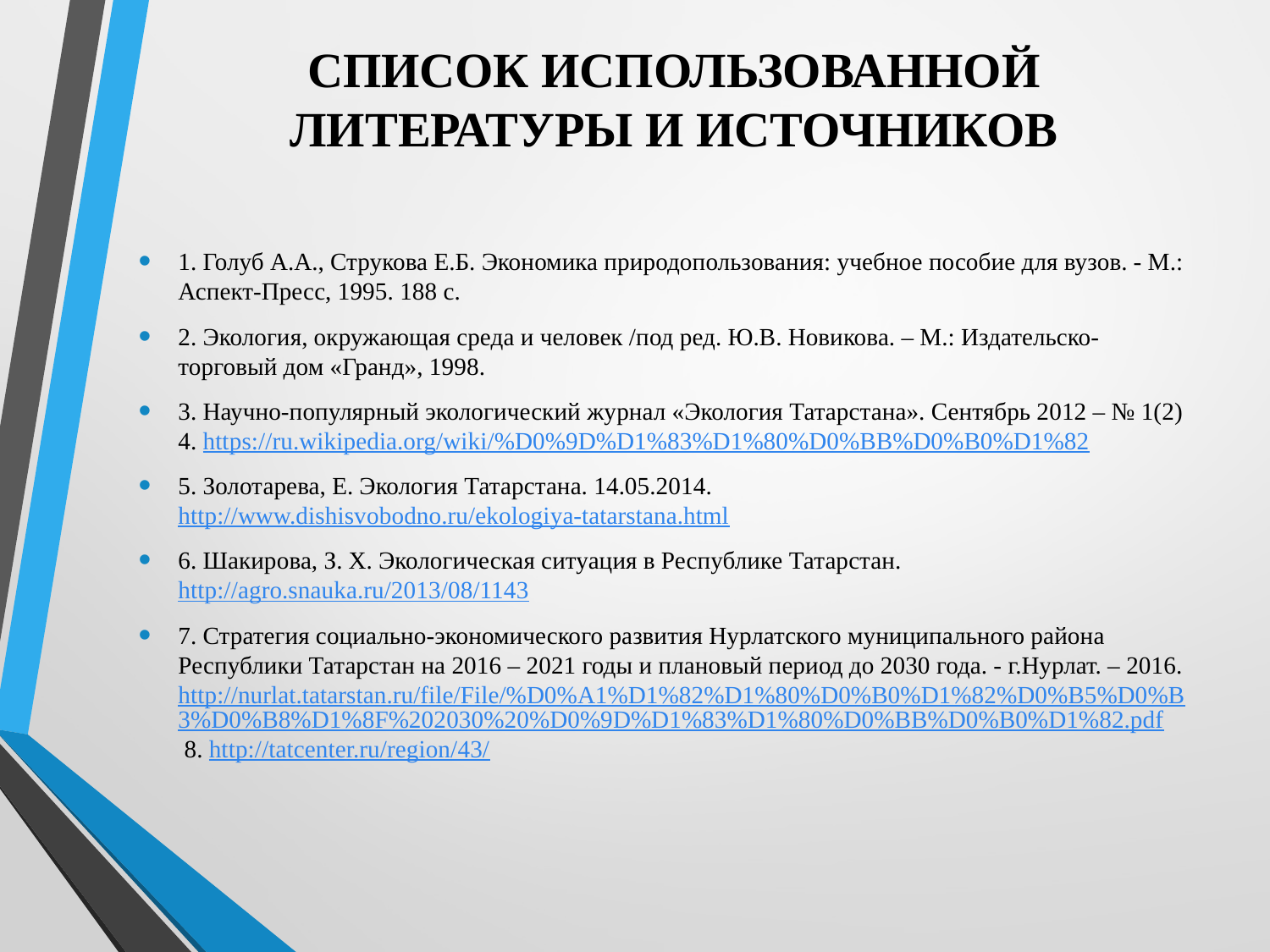

# СПИСОК ИСПОЛЬЗОВАННОЙ ЛИТЕРАТУРЫ И ИСТОЧНИКОВ

1. Голуб А.А., Струкова Е.Б. Экономика природопользования: учебное пособие для вузов. - М.: Аспект-Пресс, 1995. 188 с.
2. Экология, окружающая среда и человек /под ред. Ю.В. Новикова. – М.: Издательско-торговый дом «Гранд», 1998.
3. Научно-популярный экологический журнал «Экология Татарстана». Сентябрь 2012 – № 1(2) 4. https://ru.wikipedia.org/wiki/%D0%9D%D1%83%D1%80%D0%BB%D0%B0%D1%82
5. Золотарева, Е. Экология Татарстана. 14.05.2014. http://www.dishisvobodno.ru/ekologiya-tatarstana.html
6. Шакирова, З. Х. Экологическая ситуация в Республике Татарстан. http://agro.snauka.ru/2013/08/1143
7. Стратегия социально-экономического развития Нурлатского муниципального района Республики Татарстан на 2016 – 2021 годы и плановый период до 2030 года. - г.Нурлат. – 2016. http://nurlat.tatarstan.ru/file/File/%D0%A1%D1%82%D1%80%D0%B0%D1%82%D0%B5%D0%B3%D0%B8%D1%8F%202030%20%D0%9D%D1%83%D1%80%D0%BB%D0%B0%D1%82.pdf 8. http://tatcenter.ru/region/43/